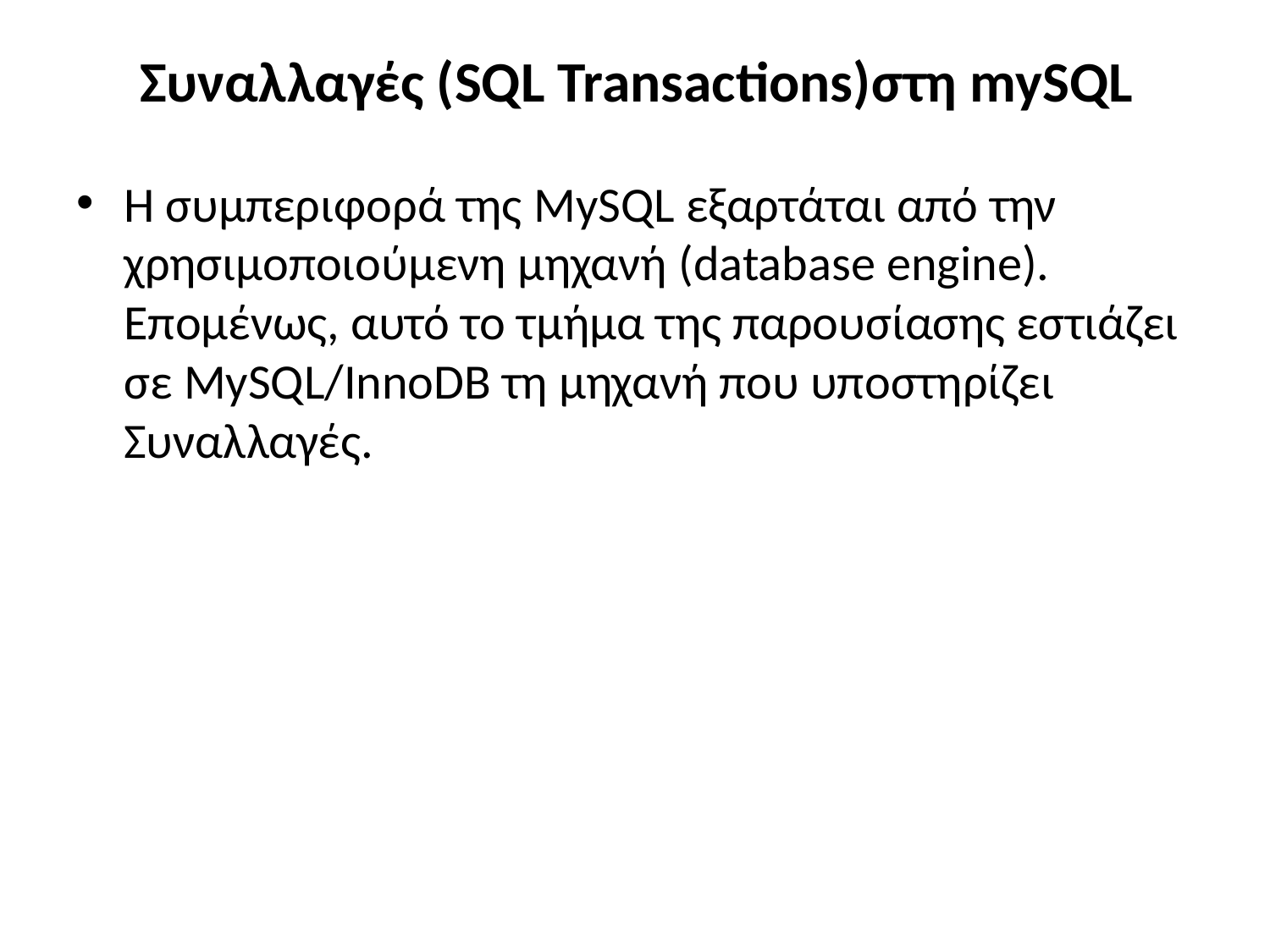

# Συναλλαγές (SQL Transactions)στη mySQL
Η συμπεριφορά της MySQL εξαρτάται από την χρησιμοποιούμενη μηχανή (database engine). Επομένως, αυτό το τμήμα της παρουσίασης εστιάζει σε MySQL/InnoDB τη μηχανή που υποστηρίζει Συναλλαγές.